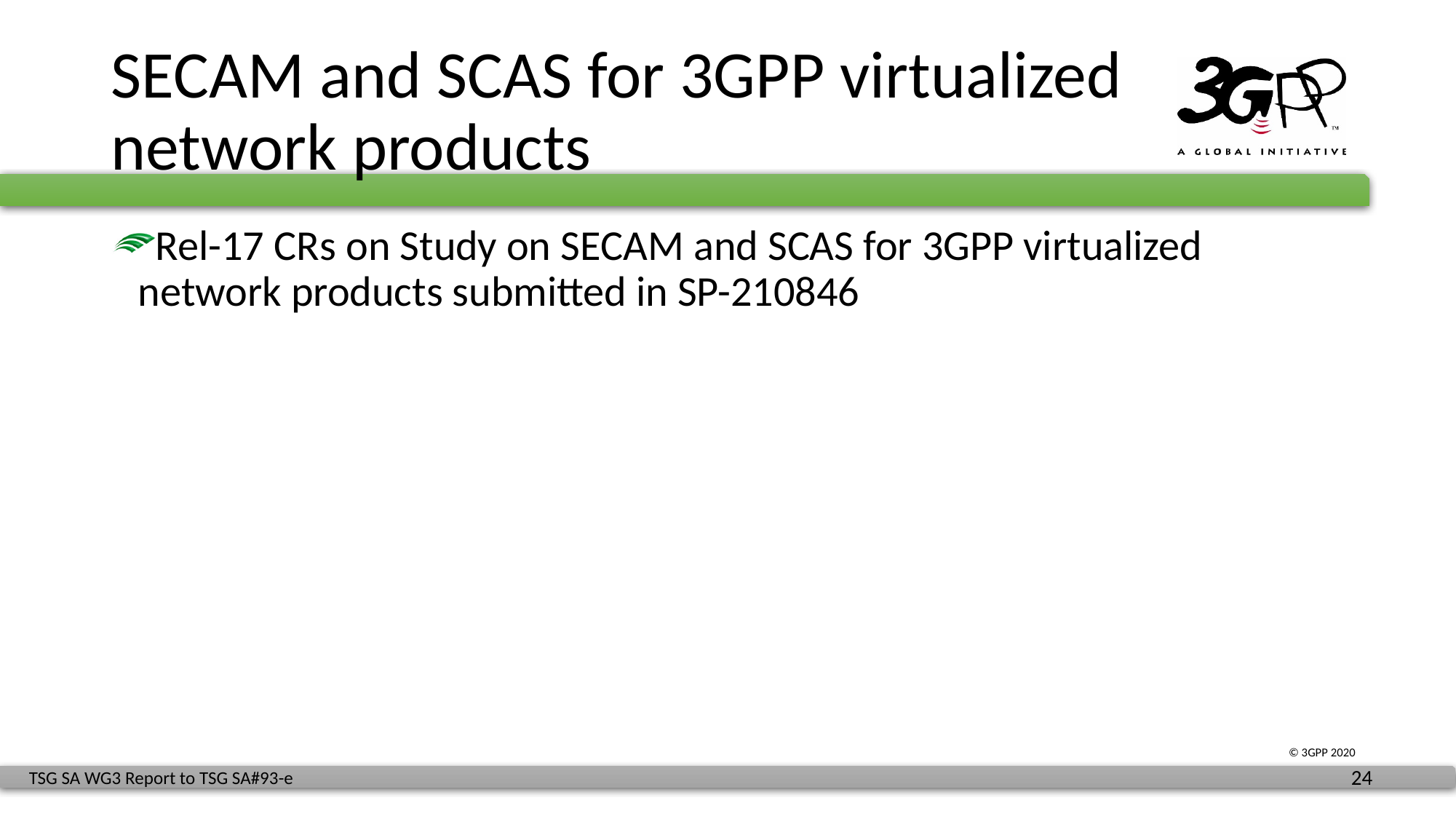

# SECAM and SCAS for 3GPP virtualized network products
Rel-17 CRs on Study on SECAM and SCAS for 3GPP virtualized network products submitted in SP-210846